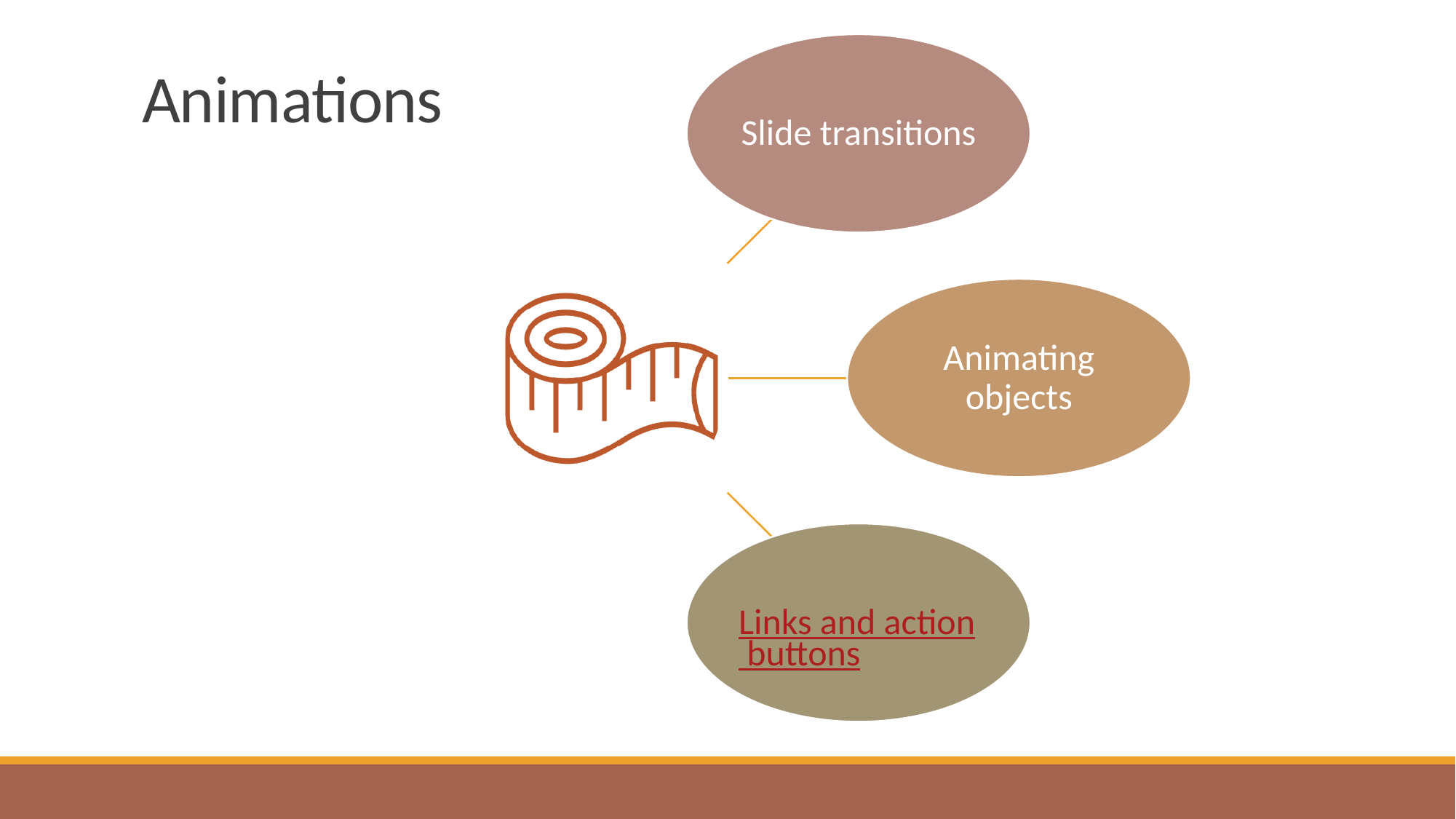

Slide transitions
Animating objects
Links and action buttons
# Animations